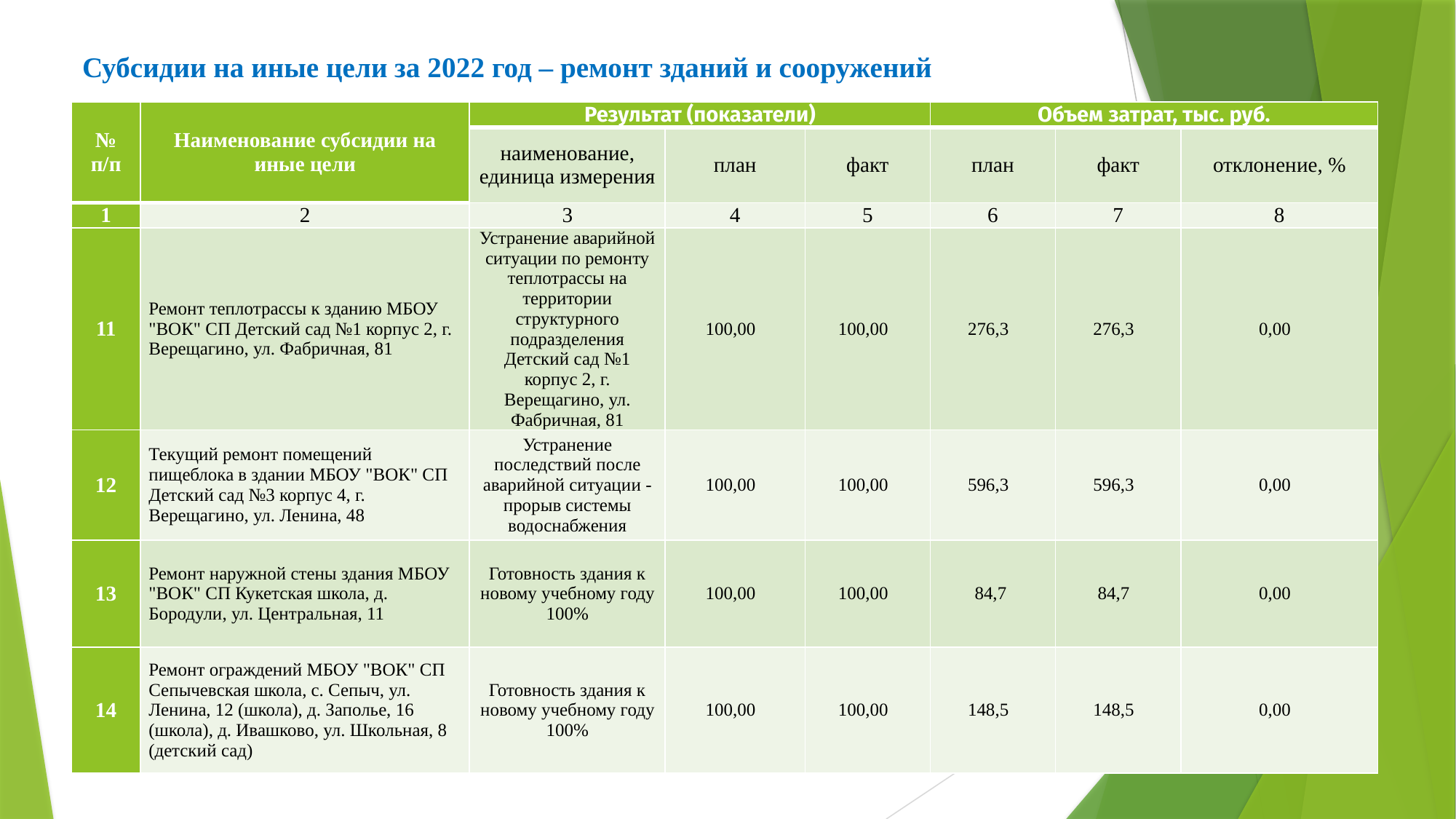

# Субсидии на иные цели за 2022 год – ремонт зданий и сооружений
| № п/п | Наименование субсидии на иные цели | Результат (показатели) |  |  | Объем затрат, тыс. руб. |  |  |
| --- | --- | --- | --- | --- | --- | --- | --- |
|  |  | наименование, единица измерения | план | факт | план | факт | отклонение, % |
| 1 | 2 | 3 | 4 | 5 | 6 | 7 | 8 |
| 11 | Ремонт теплотрассы к зданию МБОУ "ВОК" СП Детский сад №1 корпус 2, г. Верещагино, ул. Фабричная, 81 | Устранение аварийной ситуации по ремонту теплотрассы на территории структурного подразделения Детский сад №1 корпус 2, г. Верещагино, ул. Фабричная, 81 | 100,00 | 100,00 | 276,3 | 276,3 | 0,00 |
| 12 | Текущий ремонт помещений пищеблока в здании МБОУ "ВОК" СП Детский сад №3 корпус 4, г. Верещагино, ул. Ленина, 48 | Устранение последствий после аварийной ситуации - прорыв системы водоснабжения | 100,00 | 100,00 | 596,3 | 596,3 | 0,00 |
| 13 | Ремонт наружной стены здания МБОУ "ВОК" СП Кукетская школа, д. Бородули, ул. Центральная, 11 | Готовность здания к новому учебному году 100% | 100,00 | 100,00 | 84,7 | 84,7 | 0,00 |
| 14 | Ремонт ограждений МБОУ "ВОК" СП Сепычевская школа, с. Сепыч, ул. Ленина, 12 (школа), д. Заполье, 16 (школа), д. Ивашково, ул. Школьная, 8 (детский сад) | Готовность здания к новому учебному году 100% | 100,00 | 100,00 | 148,5 | 148,5 | 0,00 |